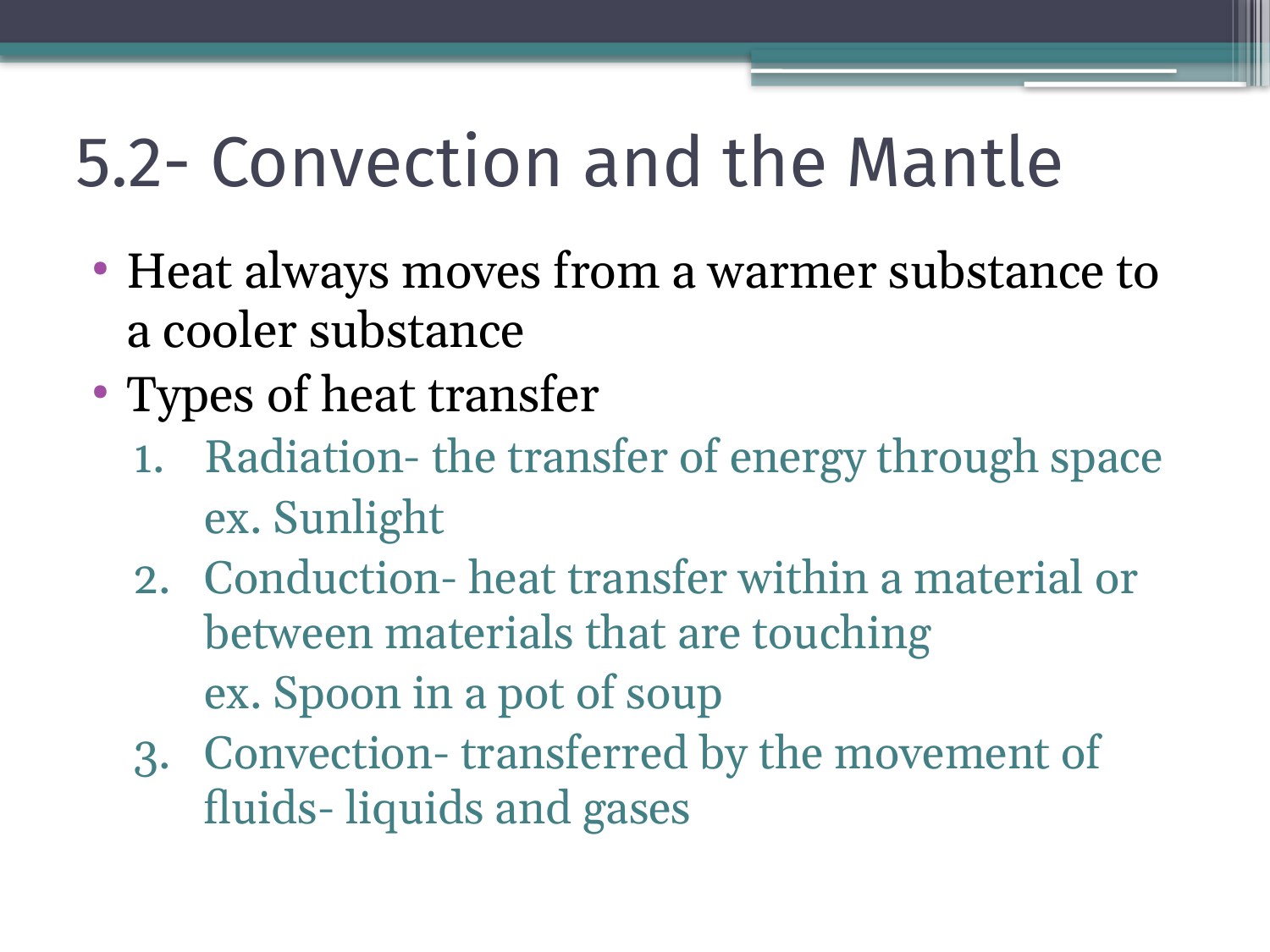

# 5.2- Convection and the Mantle
Heat always moves from a warmer substance to a cooler substance
Types of heat transfer
Radiation- the transfer of energy through space
	ex. Sunlight
Conduction- heat transfer within a material or between materials that are touching
	ex. Spoon in a pot of soup
Convection- transferred by the movement of fluids- liquids and gases